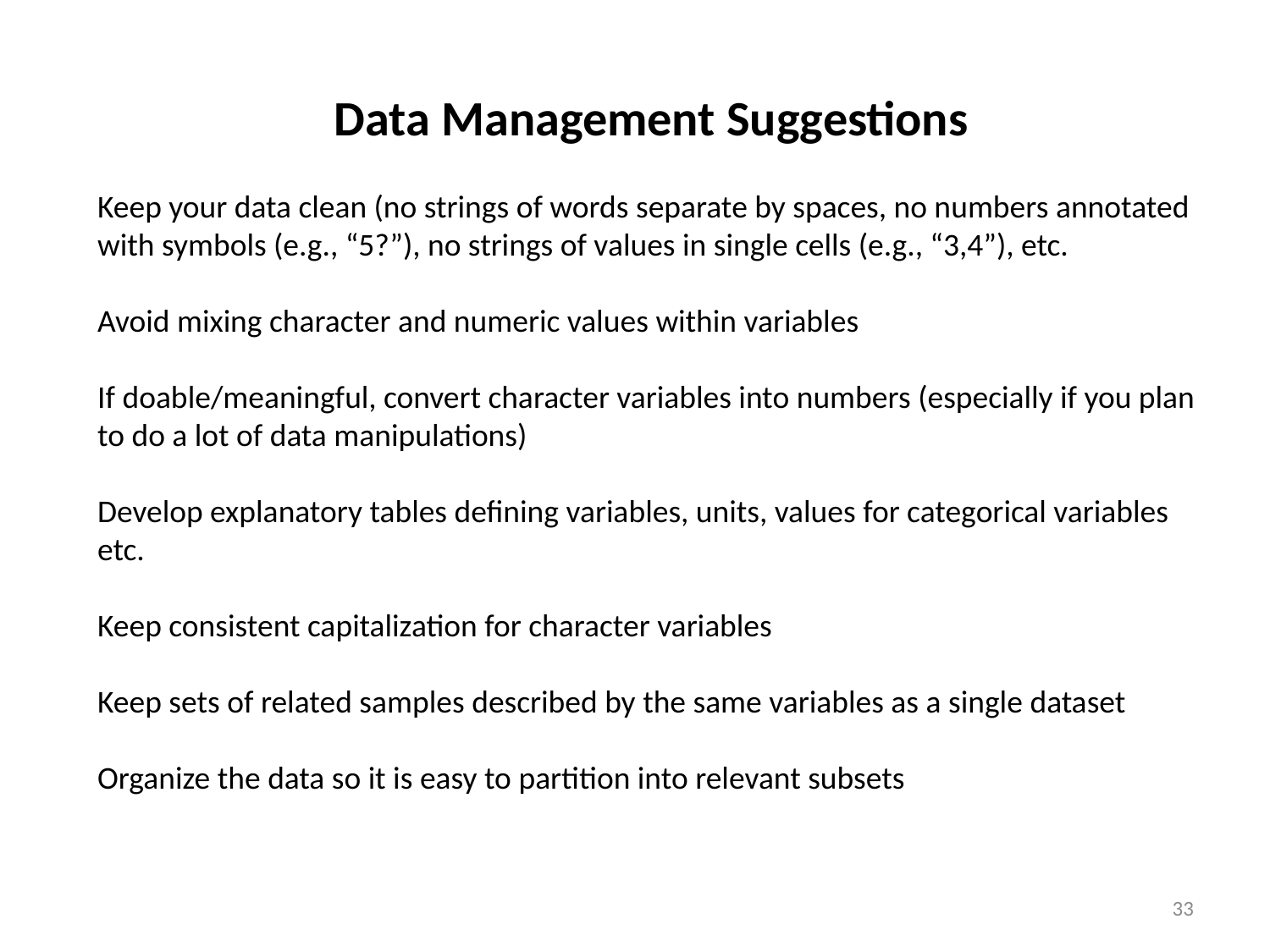

Data Management Suggestions
Keep your data clean (no strings of words separate by spaces, no numbers annotated with symbols (e.g., “5?”), no strings of values in single cells (e.g., “3,4”), etc.

Avoid mixing character and numeric values within variables

If doable/meaningful, convert character variables into numbers (especially if you plan to do a lot of data manipulations)

Develop explanatory tables defining variables, units, values for categorical variables etc.

Keep consistent capitalization for character variables

Keep sets of related samples described by the same variables as a single dataset

Organize the data so it is easy to partition into relevant subsets
33